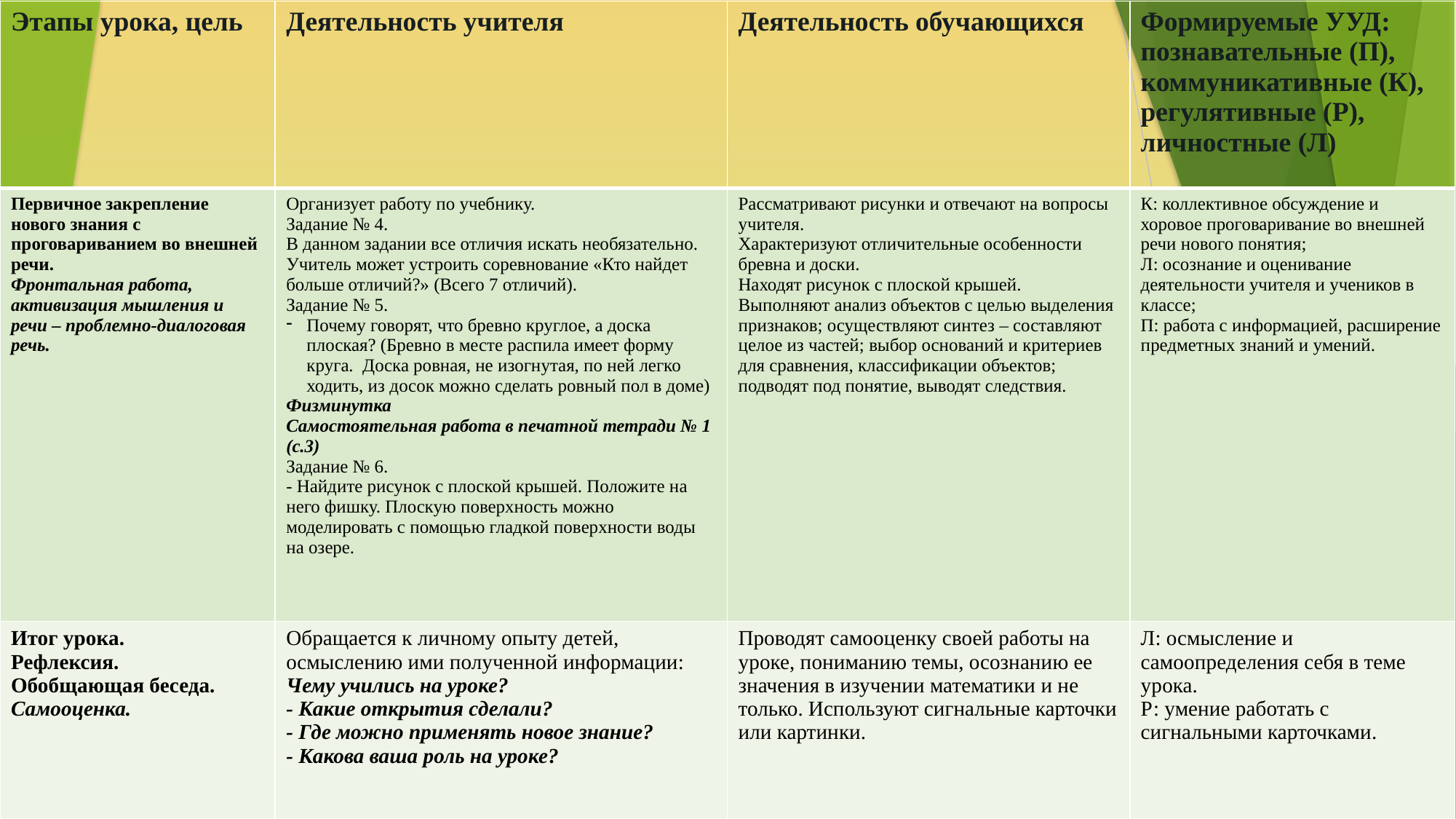

| Этапы урока, цель | Деятельность учителя | Деятельность обучающихся | Формируемые УУД: познавательные (П), коммуникативные (К), регулятивные (Р), личностные (Л) |
| --- | --- | --- | --- |
| Первичное закрепление нового знания с проговариванием во внешней речи. Фронтальная работа, активизация мышления и речи – проблемно-диалоговая речь. | Организует работу по учебнику. Задание № 4. В данном задании все отличия искать необязательно. Учитель может устроить соревнование «Кто найдет больше отличий?» (Всего 7 отличий). Задание № 5. Почему говорят, что бревно круглое, а доска плоская? (Бревно в месте распила имеет форму круга. Доска ровная, не изогнутая, по ней легко ходить, из досок можно сделать ровный пол в доме) Физминутка Самостоятельная работа в печатной тетради № 1 (с.3) Задание № 6. - Найдите рисунок с плоской крышей. Положите на него фишку. Плоскую поверхность можно моделировать с помощью гладкой поверхности воды на озере. | Рассматривают рисунки и отвечают на вопросы учителя.  Характеризуют отличительные особенности бревна и доски.  Находят рисунок с плоской крышей. Выполняют анализ объектов с целью выделения признаков; осуществляют синтез – составляют целое из частей; выбор оснований и критериев для сравнения, классификации объектов; подводят под понятие, выводят следствия. | К: коллективное обсуждение и хоровое проговаривание во внешней речи нового понятия; Л: осознание и оценивание деятельности учителя и учеников в классе; П: работа с информацией, расширение предметных знаний и умений. |
| Итог урока. Рефлексия. Обобщающая беседа. Самооценка. | Обращается к личному опыту детей, осмыслению ими полученной информации: Чему учились на уроке? - Какие открытия сделали? - Где можно применять новое знание? - Какова ваша роль на уроке? | Проводят самооценку своей работы на уроке, пониманию темы, осознанию ее значения в изучении математики и не только. Используют сигнальные карточки или картинки. | Л: осмысление и самоопределения себя в теме урока. Р: умение работать с сигнальными карточками. |